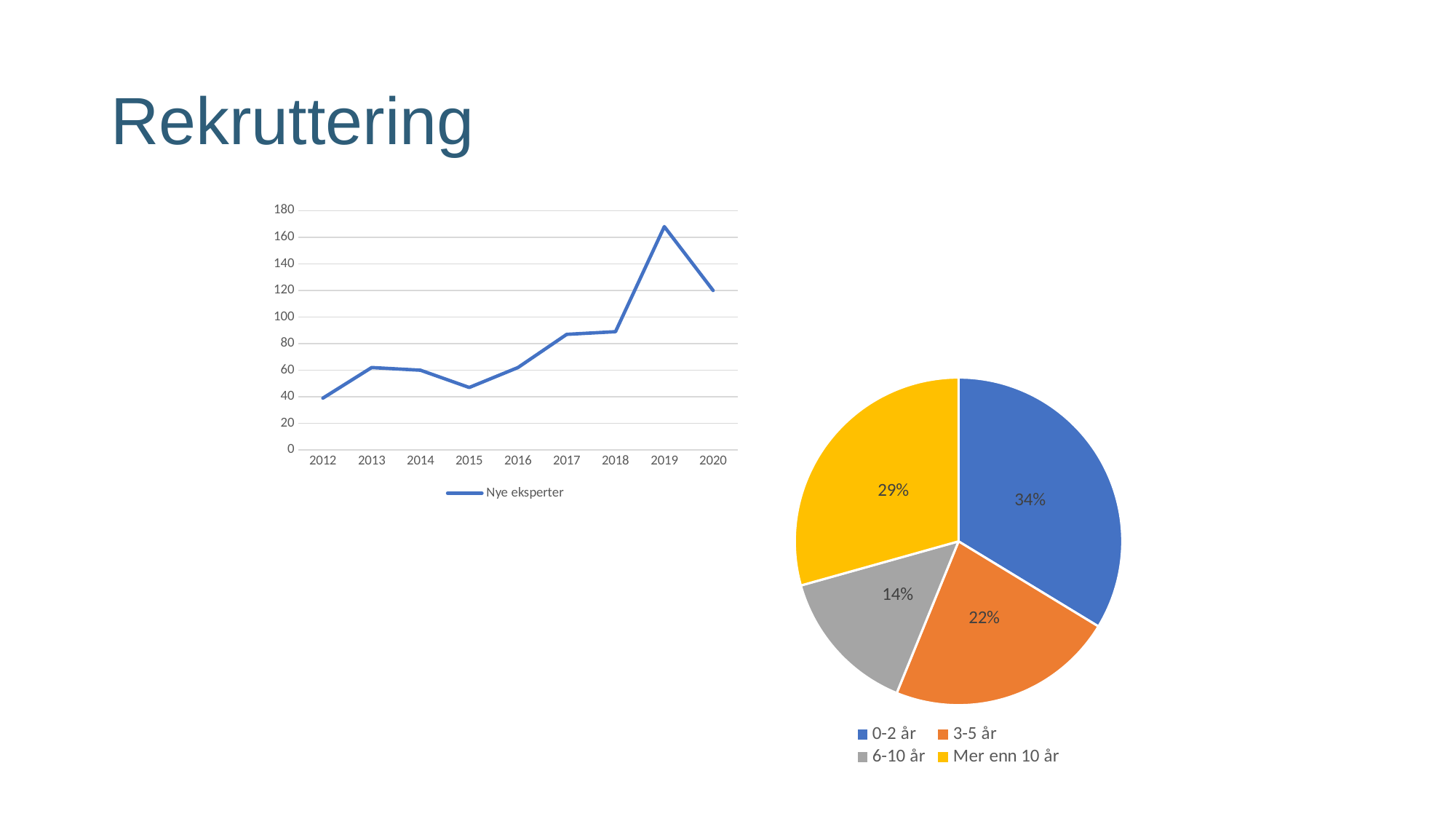

# Rekruttering

### Chart

| Category | Nye eksperter |
|---|---|
| 2012 | 39.0 |
| 2013 | 62.0 |
| 2014 | 60.0 |
| 2015 | 47.0 |
| 2016 | 62.0 |
| 2017 | 87.0 |
| 2018 | 89.0 |
| 2019 | 168.0 |
| 2020 | 120.0 |

### Chart

| Category |  |
|---|---|
| 0-2 år | 0.33695652173913043 |
| 3-5 år | 0.2246376811594203 |
| 6-10 år | 0.14492753623188406 |
| Mer enn 10 år | 0.29347826086956524 |